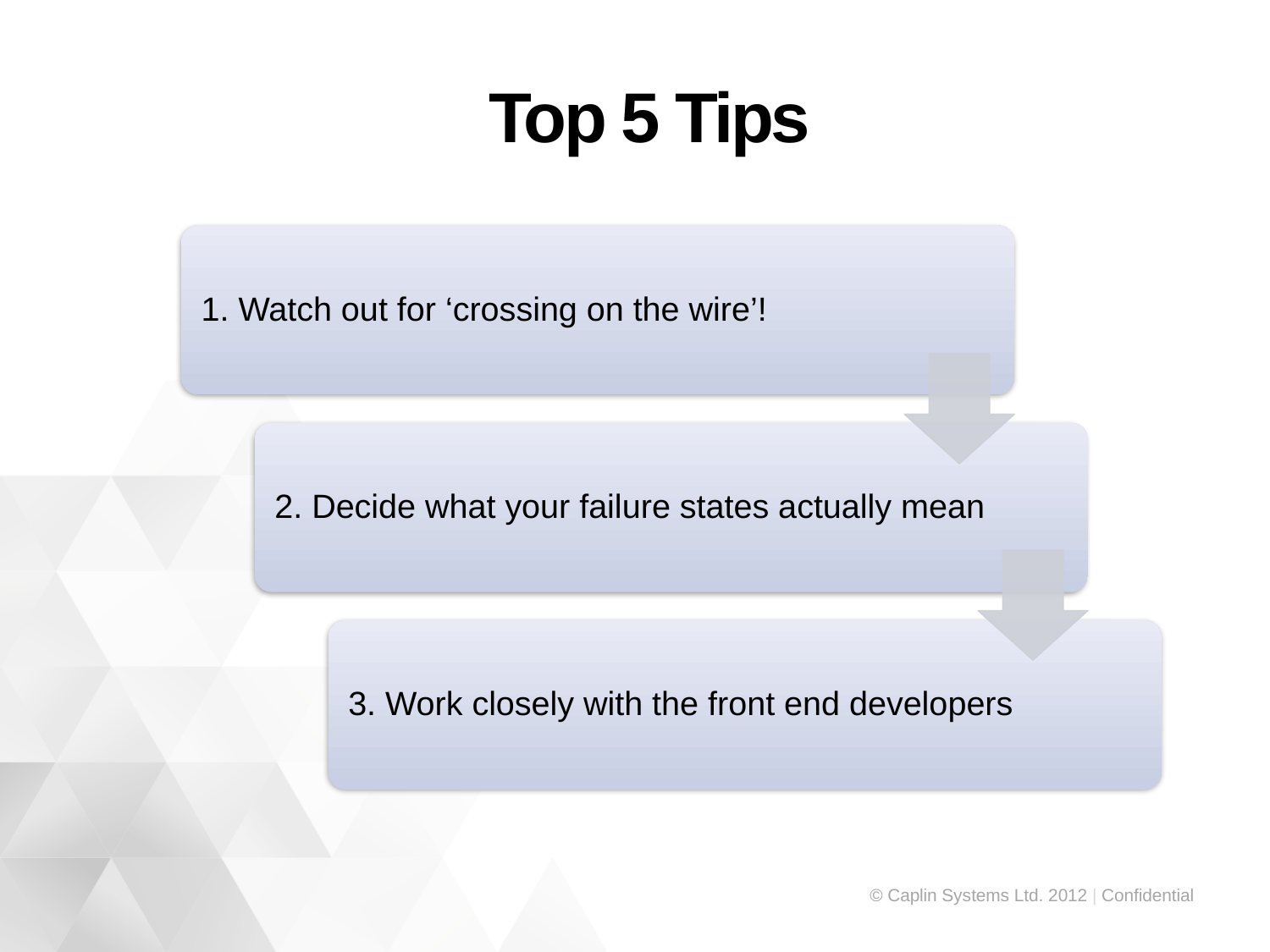

# Top 5 Tips
1. Watch out for ‘crossing on the wire’!
2. Decide what your failure states actually mean
3. Work closely with the front end developers